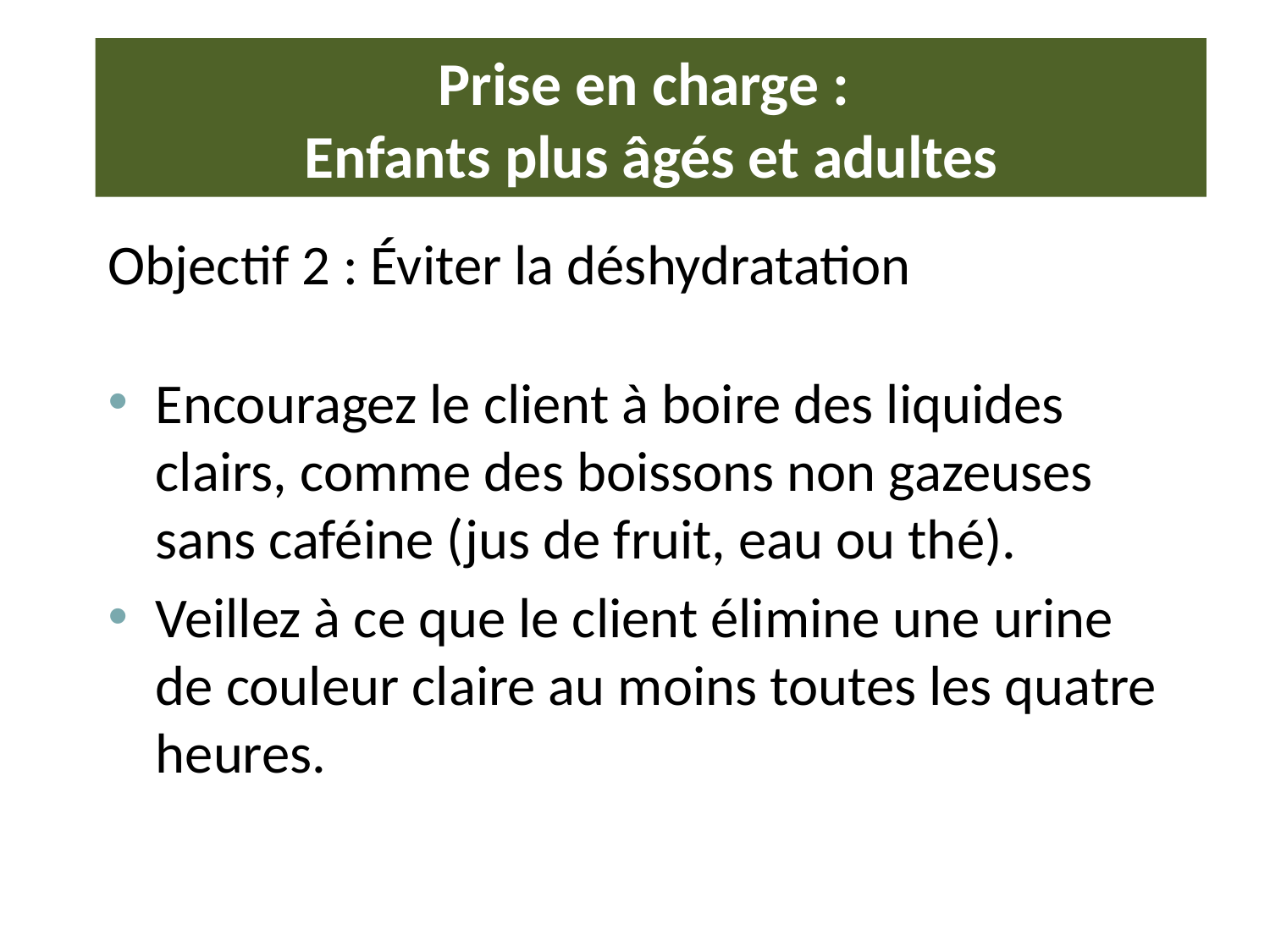

# Prise en charge : Enfants plus âgés et adultes
Objectif 2 : Éviter la déshydratation

Encouragez le client à boire des liquides clairs, comme des boissons non gazeuses sans caféine (jus de fruit, eau ou thé).
Veillez à ce que le client élimine une urine de couleur claire au moins toutes les quatre heures.